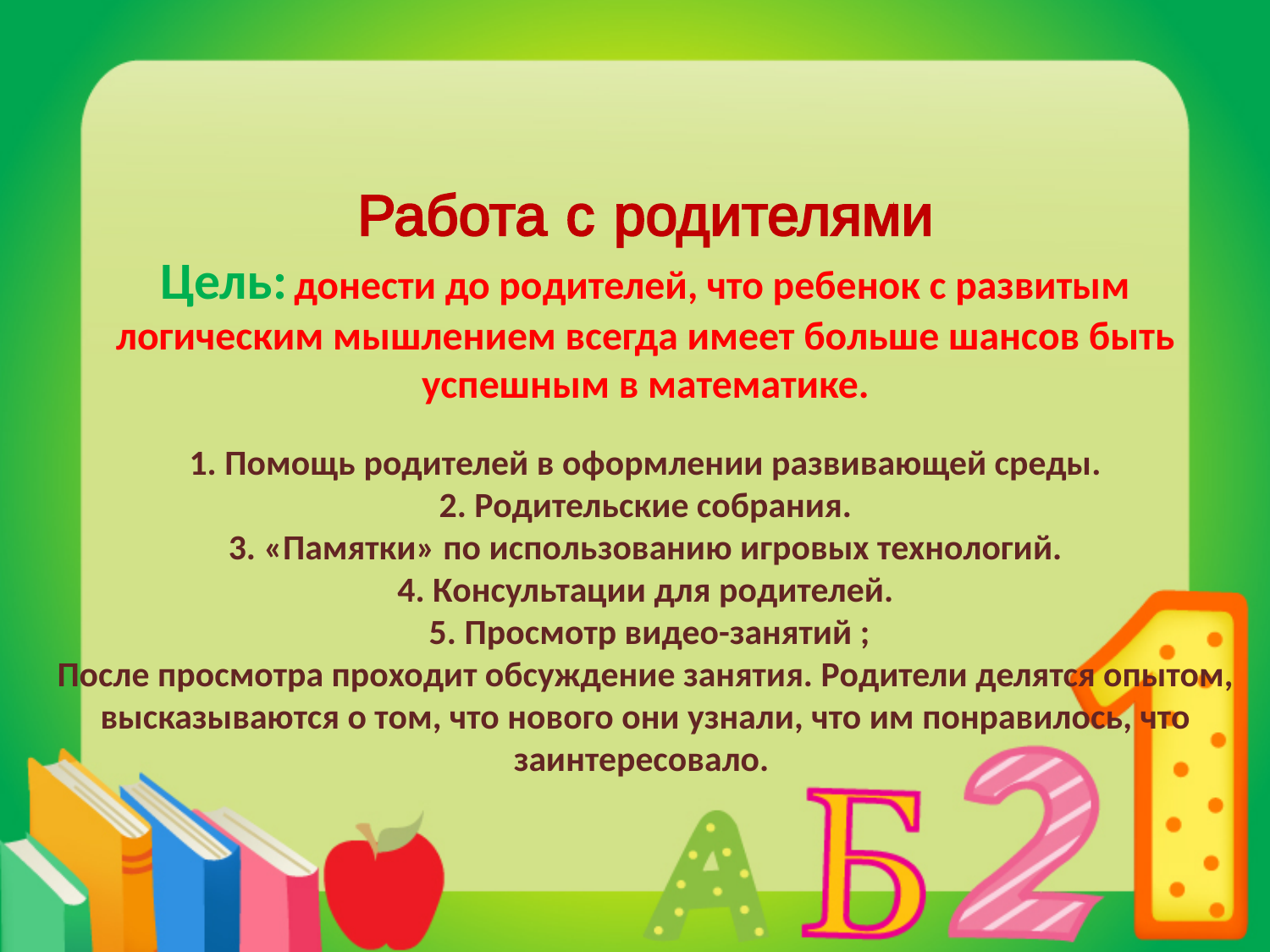

# Работа с родителями Цель: донести до родителей, что ребенок с развитым логическим мышлением всегда имеет больше шансов быть успешным в математике. 1. Помощь родителей в оформлении развивающей среды. 2. Родительские собрания. 3. «Памятки» по использованию игровых технологий. 4. Консультации для родителей. 5. Просмотр видео-занятий ; После просмотра проходит обсуждение занятия. Родители делятся опытом, высказываются о том, что нового они узнали, что им понравилось, что заинтересовало.